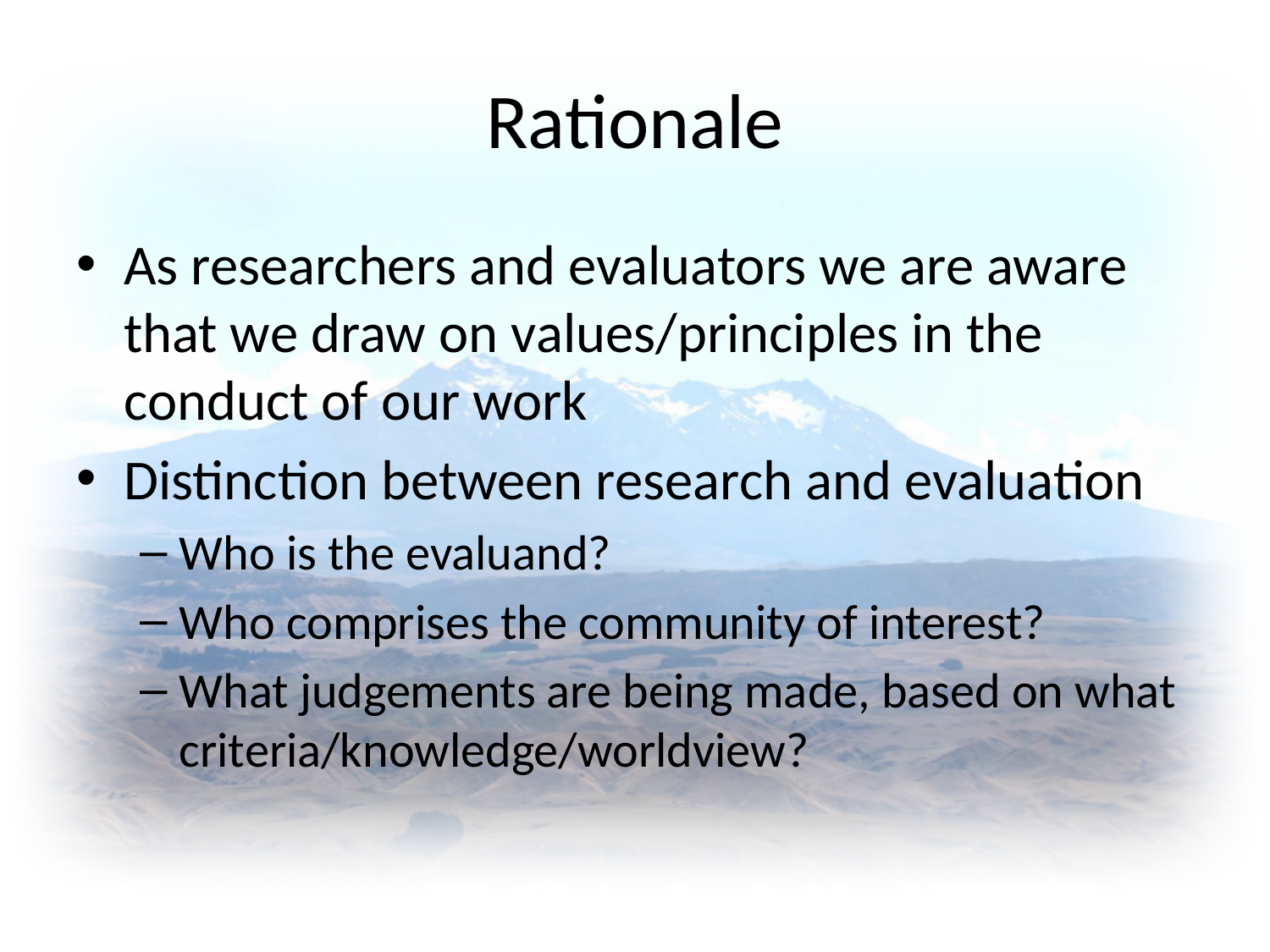

# Rationale
As researchers and evaluators we are aware that we draw on values/principles in the conduct of our work
Distinction between research and evaluation
Who is the evaluand?
Who comprises the community of interest?
What judgements are being made, based on what criteria/knowledge/worldview?